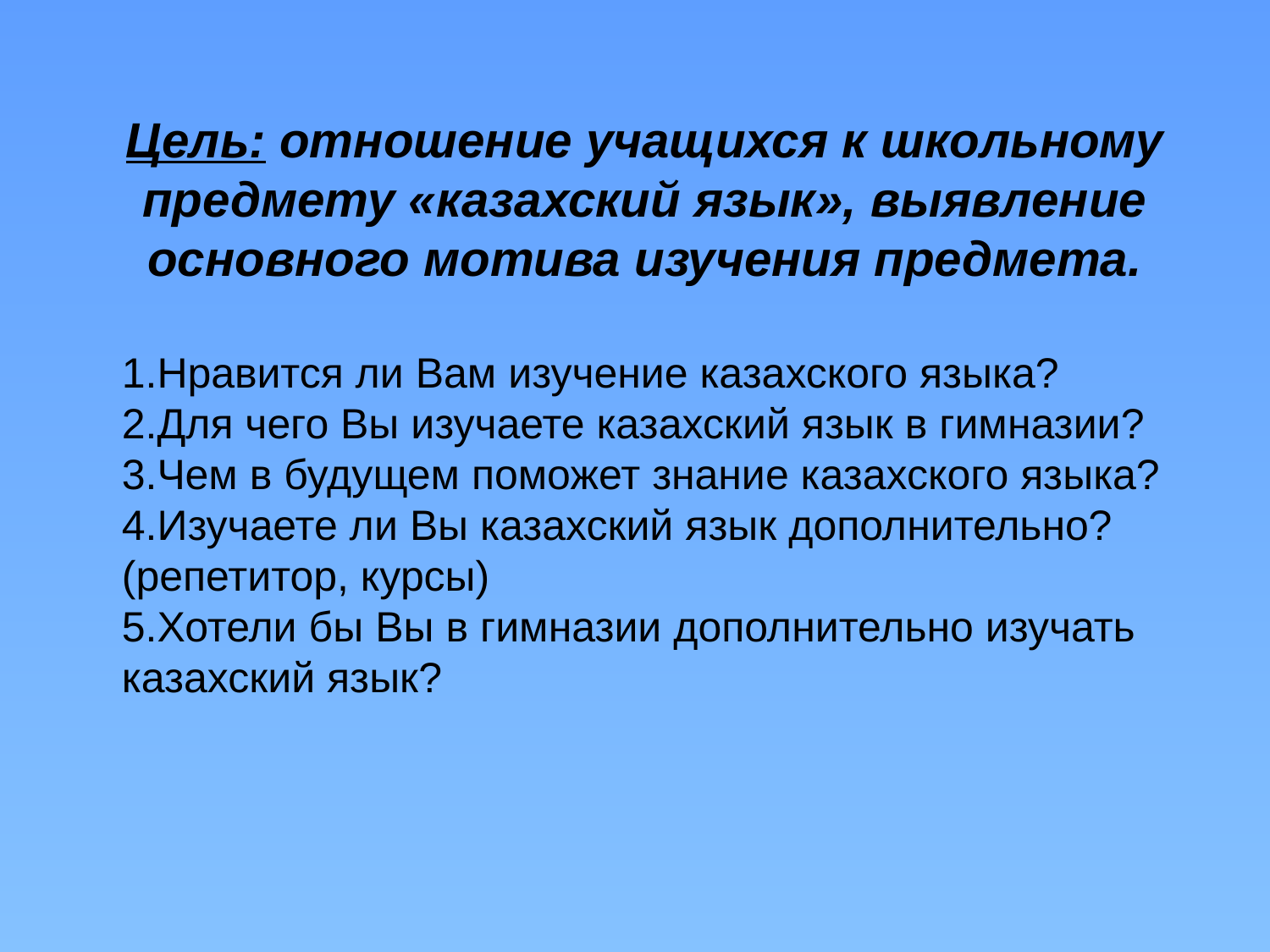

Цель: отношение учащихся к школьному предмету «казахский язык», выявление основного мотива изучения предмета.

Нравится ли Вам изучение казахского языка?
Для чего Вы изучаете казахский язык в гимназии?
Чем в будущем поможет знание казахского языка?
Изучаете ли Вы казахский язык дополнительно? (репетитор, курсы)
Хотели бы Вы в гимназии дополнительно изучать казахский язык?